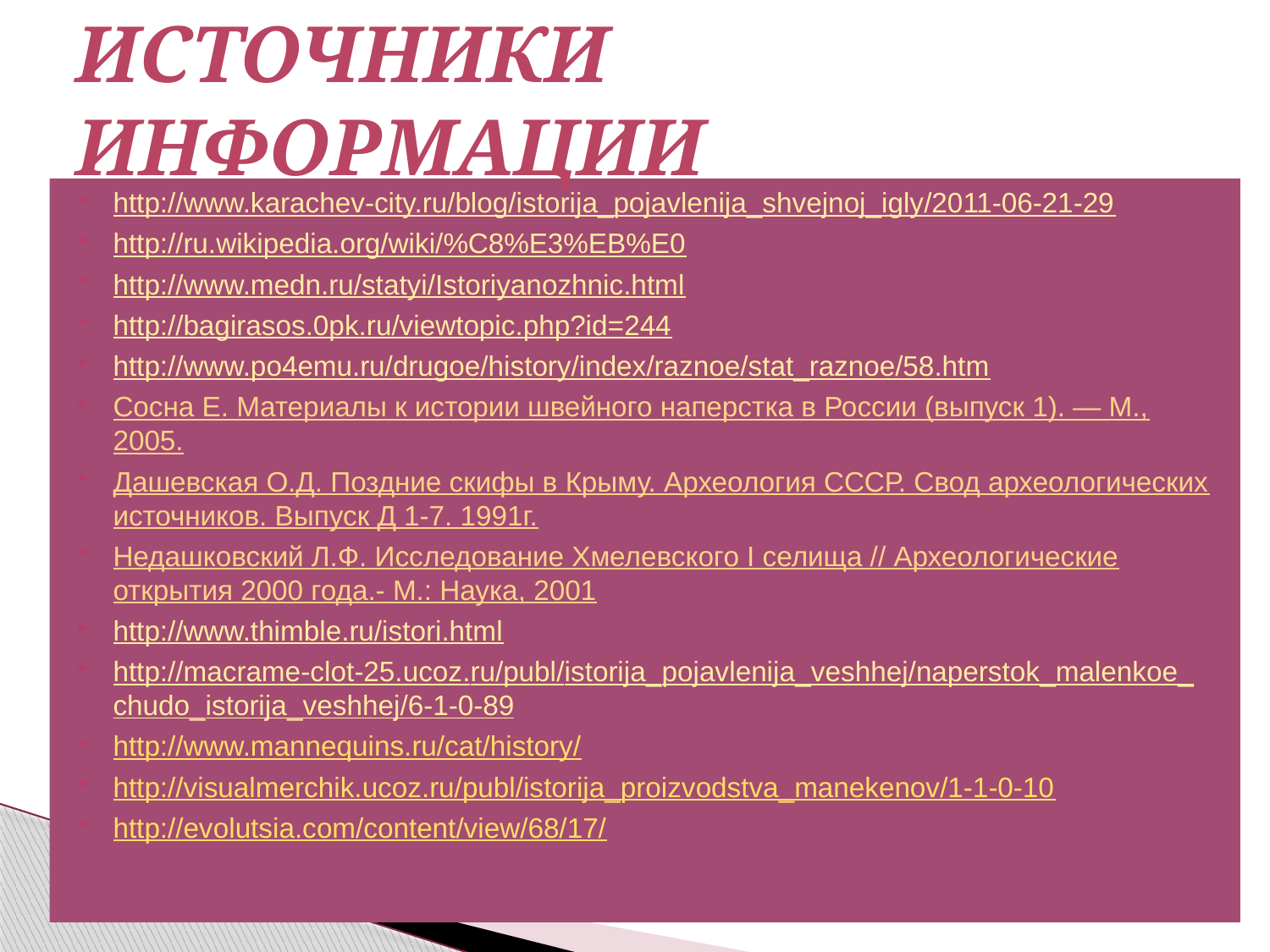

# Источники информации
http://www.karachev-city.ru/blog/istorija_pojavlenija_shvejnoj_igly/2011-06-21-29
http://ru.wikipedia.org/wiki/%C8%E3%EB%E0
http://www.medn.ru/statyi/Istoriyanozhnic.html
http://bagirasos.0pk.ru/viewtopic.php?id=244
http://www.po4emu.ru/drugoe/history/index/raznoe/stat_raznoe/58.htm
Сосна Е. Материалы к истории швейного наперстка в России (выпуск 1). — М., 2005.
Дашевская О.Д. Поздние скифы в Крыму. Археология СССР. Свод археологических источников. Выпуск Д 1-7. 1991г.
Недашковский Л.Ф. Исследование Хмелевского I селища // Археологические открытия 2000 года.- М.: Наука, 2001
http://www.thimble.ru/istori.html
http://macrame-clot-25.ucoz.ru/publ/istorija_pojavlenija_veshhej/naperstok_malenkoe_chudo_istorija_veshhej/6-1-0-89
http://www.mannequins.ru/cat/history/
http://visualmerchik.ucoz.ru/publ/istorija_proizvodstva_manekenov/1-1-0-10
http://evolutsia.com/content/view/68/17/